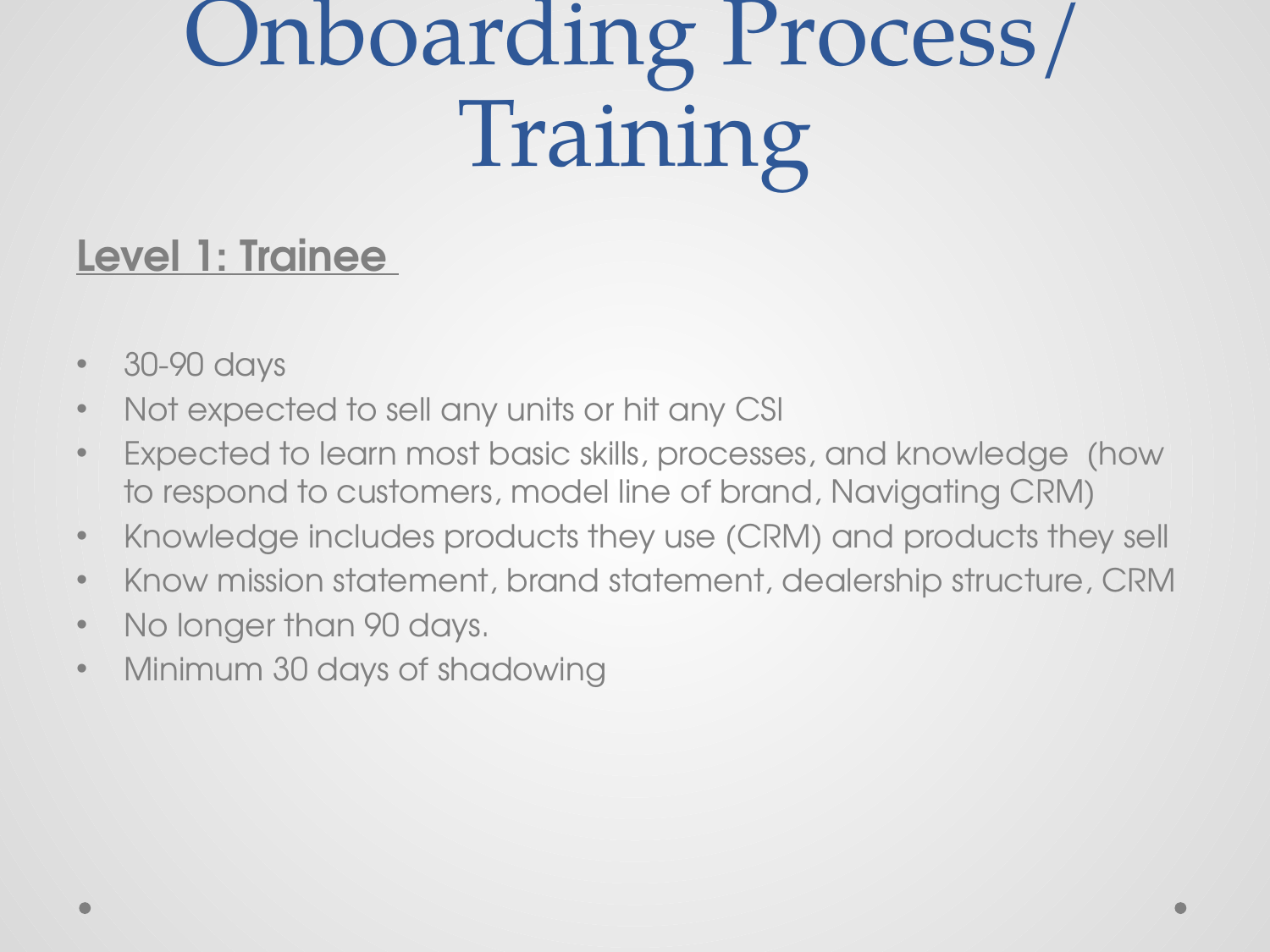

# Onboarding Process/ Training
Level 1: Trainee

30-90 days
Not expected to sell any units or hit any CSI
Expected to learn most basic skills, processes, and knowledge  (how to respond to customers, model line of brand, Navigating CRM)
Knowledge includes products they use (CRM) and products they sell
Know mission statement, brand statement, dealership structure, CRM
No longer than 90 days.
Minimum 30 days of shadowing